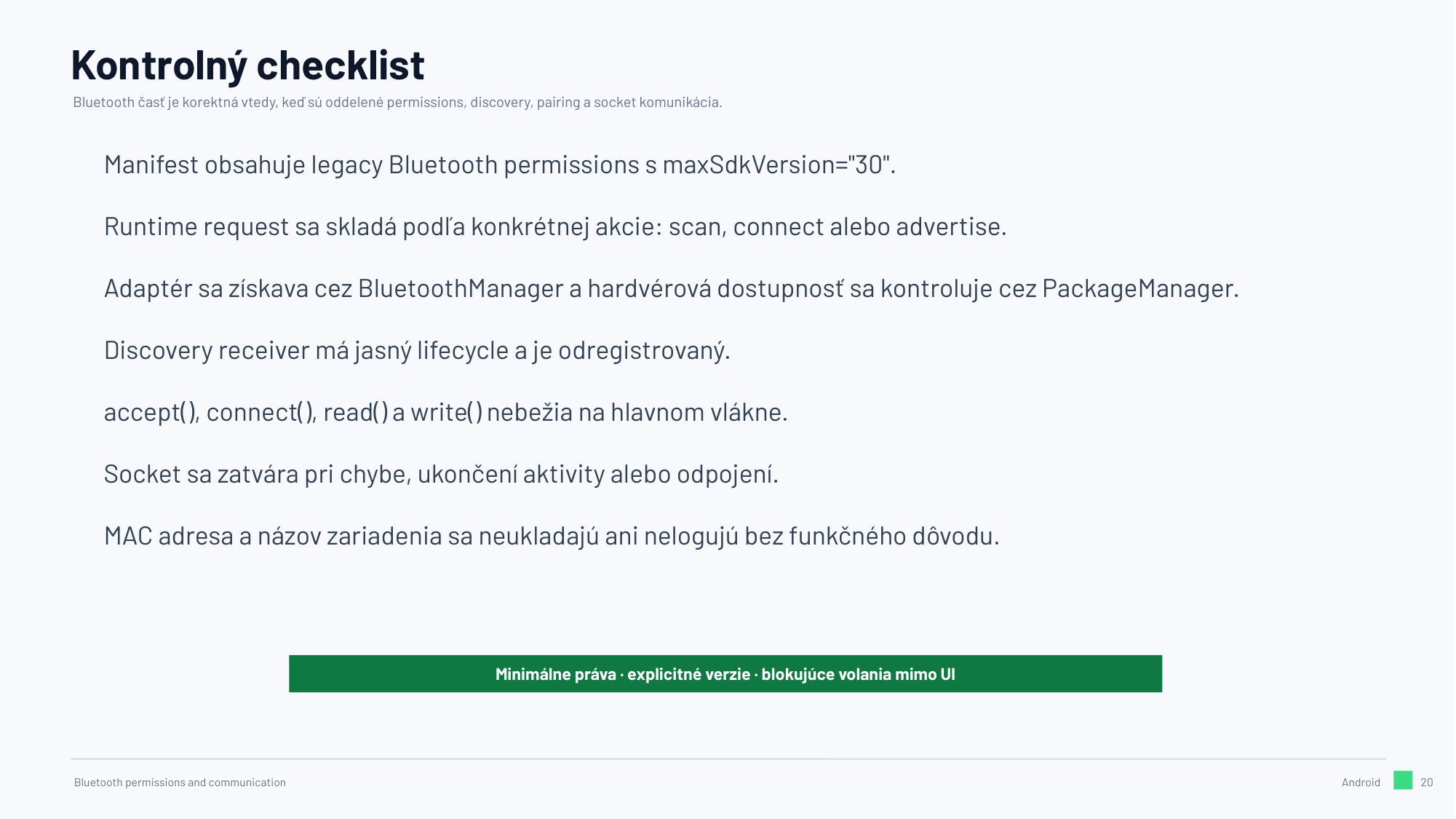

Kontrolný checklist
Bluetooth časť je korektná vtedy, keď sú oddelené permissions, discovery, pairing a socket komunikácia.
Manifest obsahuje legacy Bluetooth permissions s maxSdkVersion="30".

Runtime request sa skladá podľa konkrétnej akcie: scan, connect alebo advertise.

Adaptér sa získava cez BluetoothManager a hardvérová dostupnosť sa kontroluje cez PackageManager.

Discovery receiver má jasný lifecycle a je odregistrovaný.

accept(), connect(), read() a write() nebežia na hlavnom vlákne.

Socket sa zatvára pri chybe, ukončení aktivity alebo odpojení.

MAC adresa a názov zariadenia sa neukladajú ani nelogujú bez funkčného dôvodu.
Minimálne práva · explicitné verzie · blokujúce volania mimo UI
20